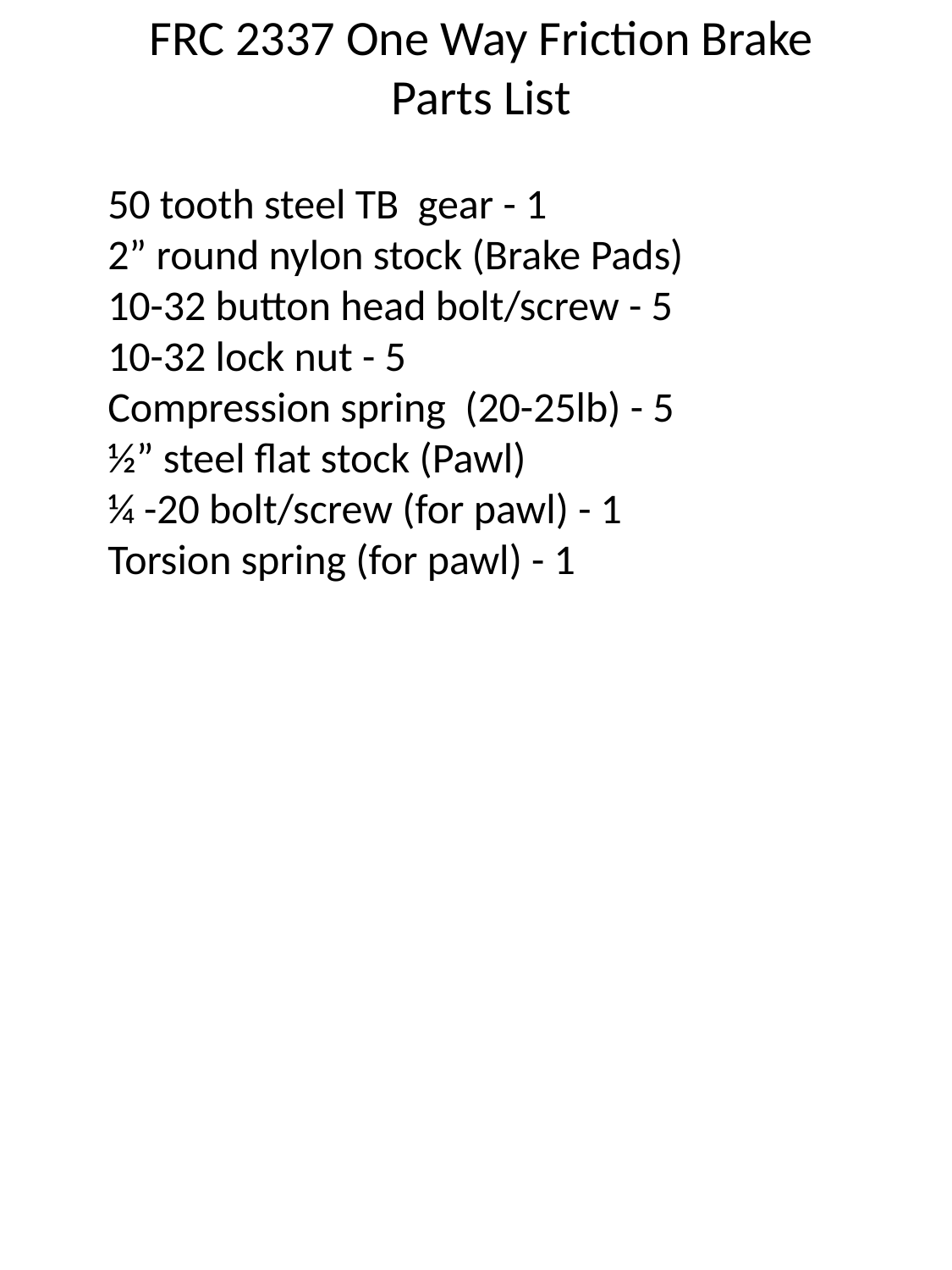

FRC 2337 One Way Friction Brake
Parts List
50 tooth steel TB  gear - 1
2” round nylon stock (Brake Pads)
10-32 button head bolt/screw - 5
10-32 lock nut - 5
Compression spring  (20-25lb) - 5
½” steel flat stock (Pawl)
¼ -20 bolt/screw (for pawl) - 1
Torsion spring (for pawl) - 1